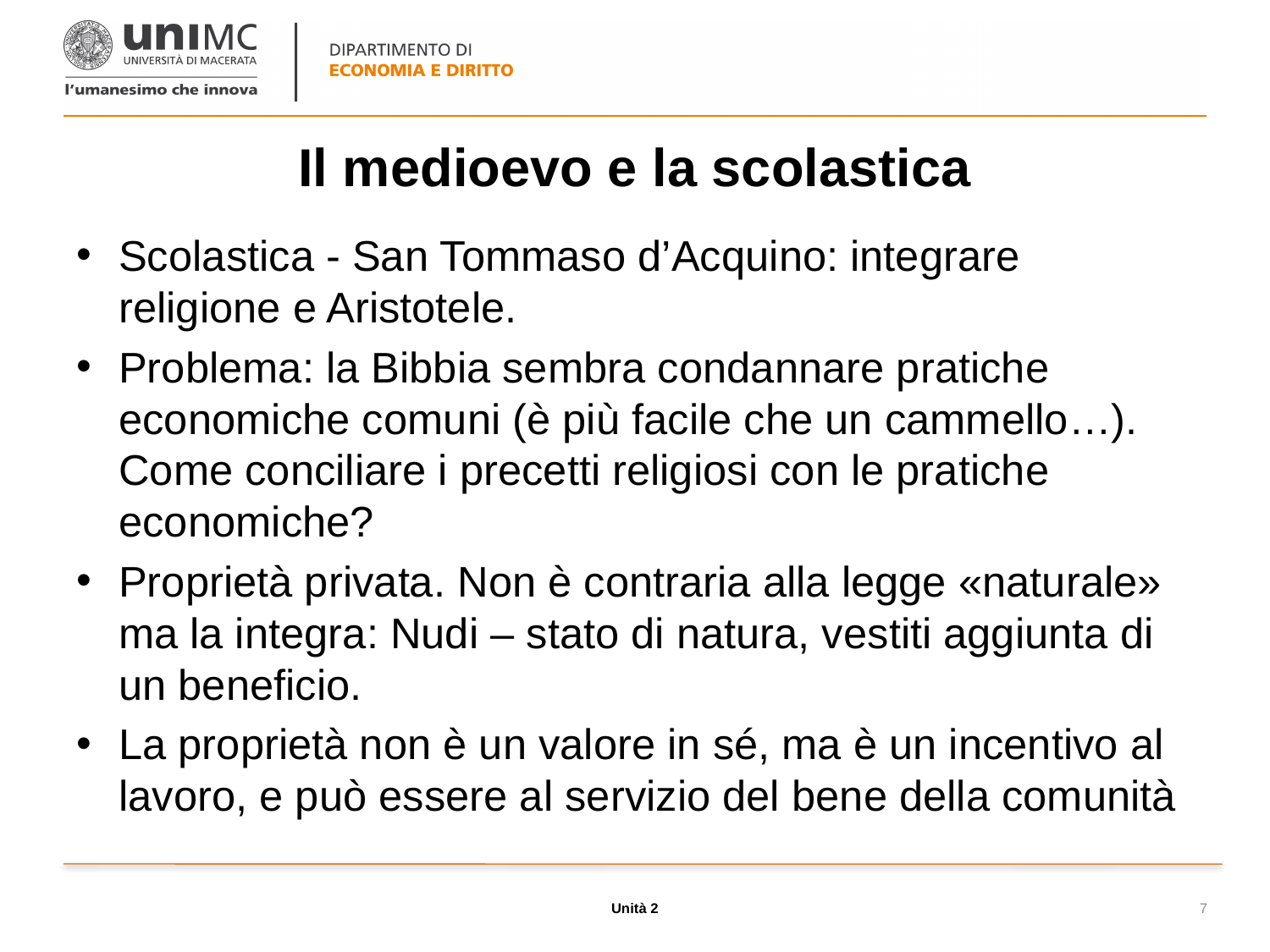

# Il medioevo e la scolastica
Scolastica - San Tommaso d’Acquino: integrare religione e Aristotele.
Problema: la Bibbia sembra condannare pratiche economiche comuni (è più facile che un cammello…). Come conciliare i precetti religiosi con le pratiche economiche?
Proprietà privata. Non è contraria alla legge «naturale» ma la integra: Nudi – stato di natura, vestiti aggiunta di un beneficio.
La proprietà non è un valore in sé, ma è un incentivo al lavoro, e può essere al servizio del bene della comunità

Unità 2
7